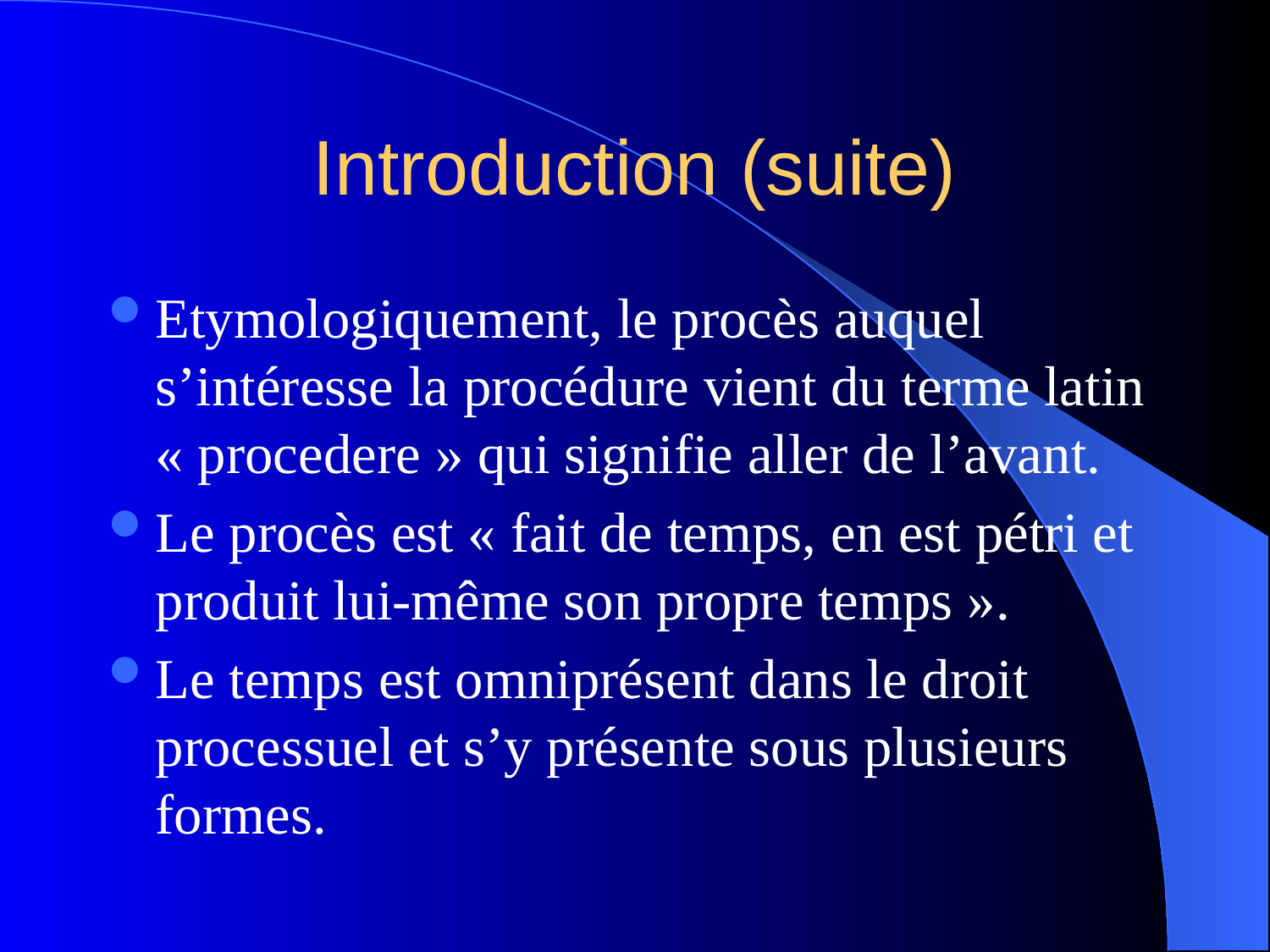

# Introduction (suite)
Etymologiquement, le procès auquel s’intéresse la procédure vient du terme latin « procedere » qui signifie aller de l’avant.
Le procès est « fait de temps, en est pétri et produit lui-même son propre temps ».
Le temps est omniprésent dans le droit processuel et s’y présente sous plusieurs formes.